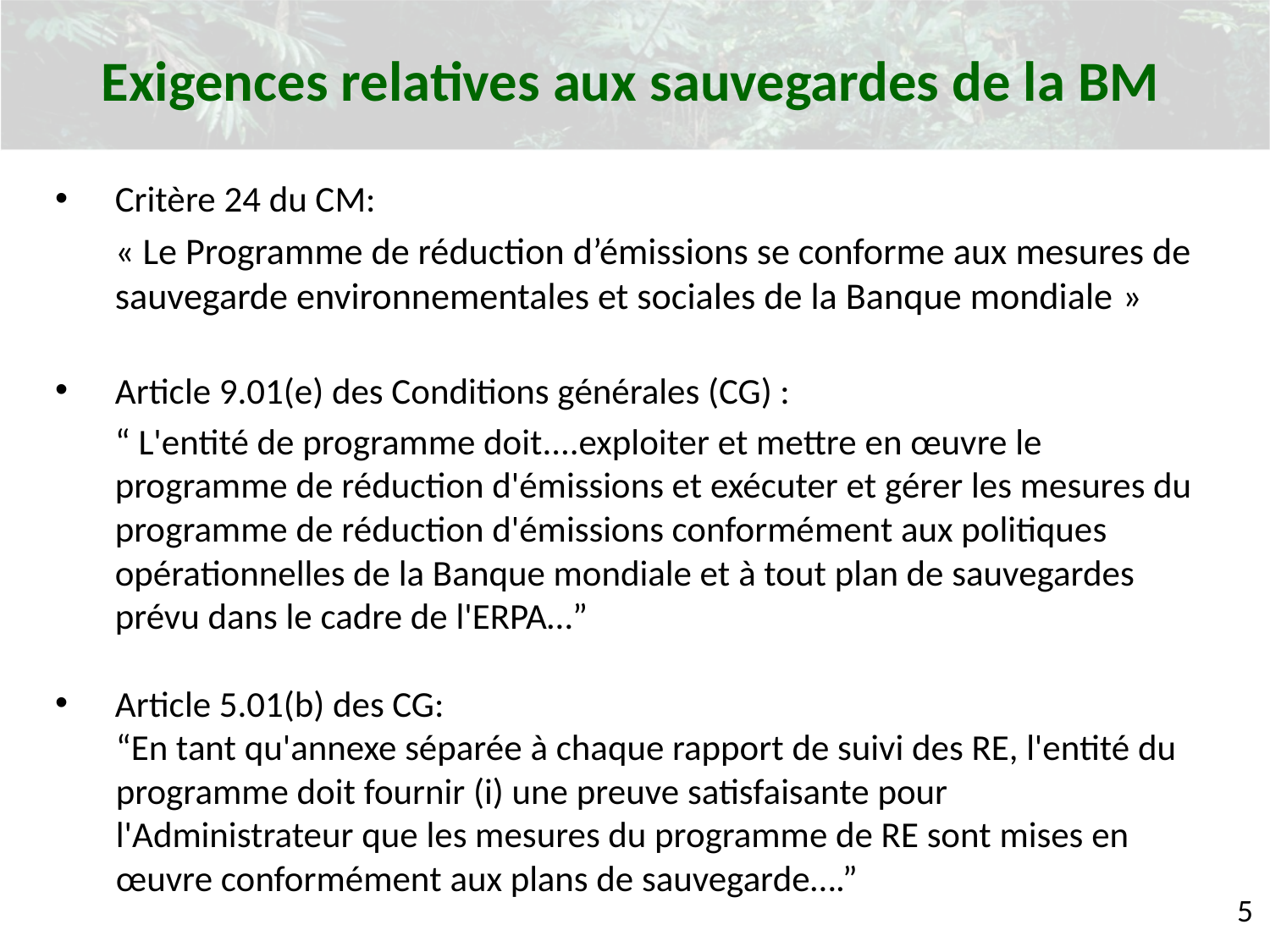

Exigences relatives aux sauvegardes de la BM

Critère 24 du CM:
« Le Programme de réduction d’émissions se conforme aux mesures de sauvegarde environnementales et sociales de la Banque mondiale »

Article 9.01(e) des Conditions générales (CG) :
“ L'entité de programme doit....exploiter et mettre en œuvre le programme de réduction d'émissions et exécuter et gérer les mesures du programme de réduction d'émissions conformément aux politiques opérationnelles de la Banque mondiale et à tout plan de sauvegardes prévu dans le cadre de l'ERPA…”

Article 5.01(b) des CG:
“En tant qu'annexe séparée à chaque rapport de suivi des RE, l'entité du programme doit fournir (i) une preuve satisfaisante pour l'Administrateur que les mesures du programme de RE sont mises en œuvre conformément aux plans de sauvegarde….”

5